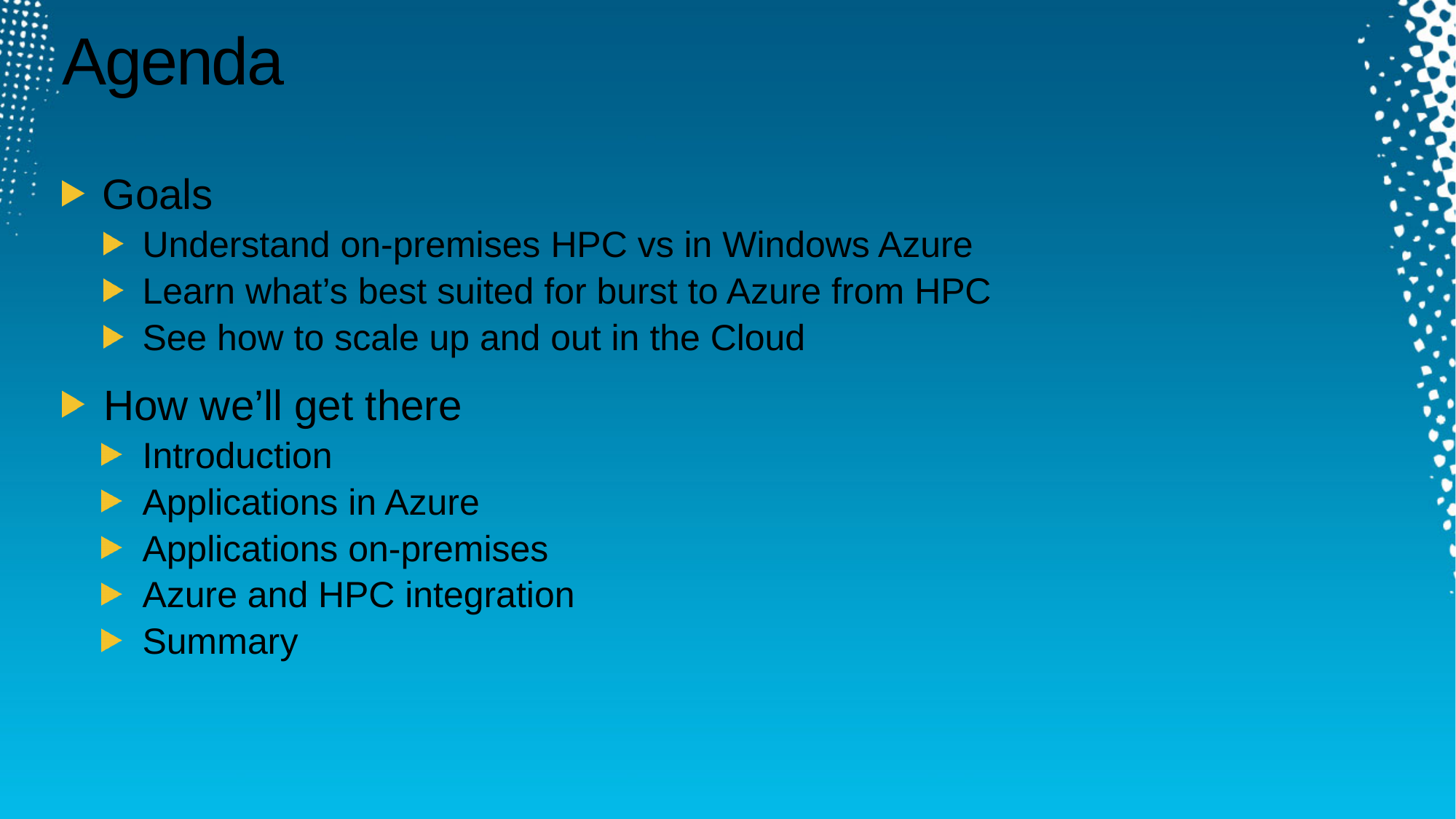

# Agenda
Goals
Understand on-premises HPC vs in Windows Azure
Learn what’s best suited for burst to Azure from HPC
See how to scale up and out in the Cloud
How we’ll get there
Introduction
Applications in Azure
Applications on-premises
Azure and HPC integration
Summary